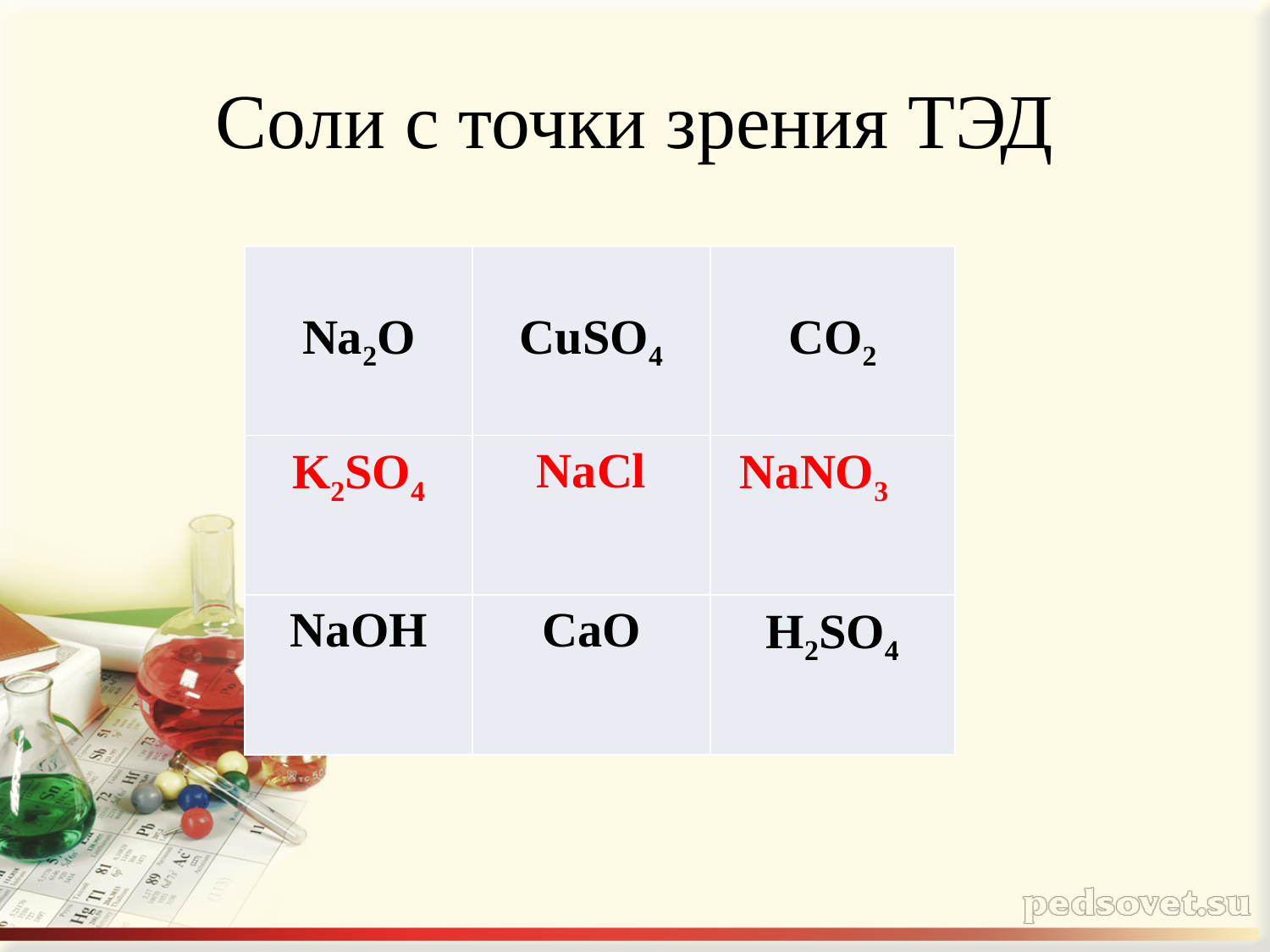

# Соли с точки зрения ТЭД
| Na2O | CuSO4 | CO2 |
| --- | --- | --- |
| K2SO4 | NaCl | NaNO3 |
| NaOH | СaO | H2SO4 |